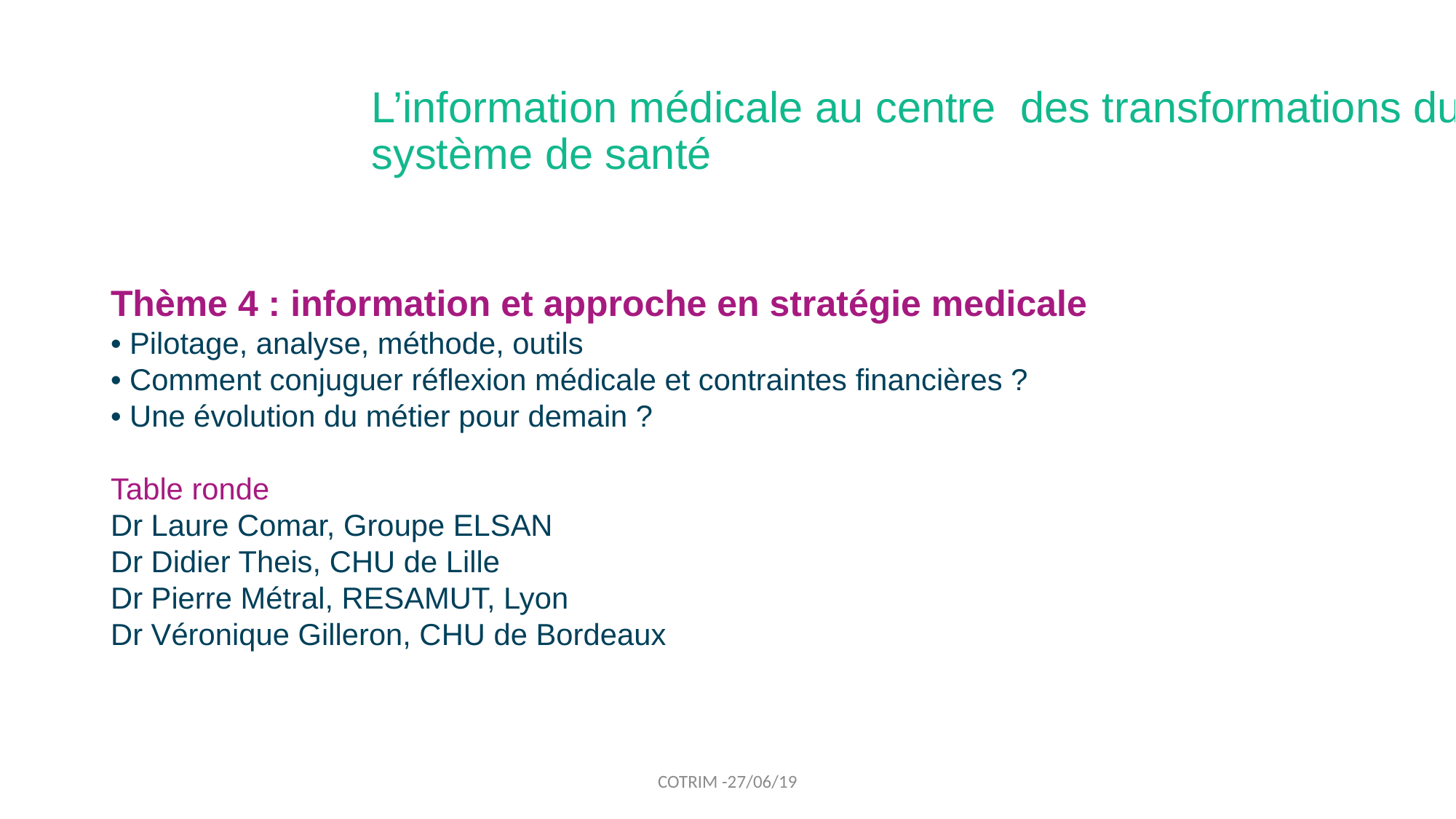

# L’information médicale au centre  des transformations du système de santé
Thème 4 : information et approche en stratégie medicale
• Pilotage, analyse, méthode, outils
• Comment conjuguer réflexion médicale et contraintes financières ?
• Une évolution du métier pour demain ?

Table ronde
Dr Laure Comar, Groupe ELSAN
Dr Didier Theis, CHU de Lille
Dr Pierre Métral, RESAMUT, Lyon
Dr Véronique Gilleron, CHU de Bordeaux

COTRIM -27/06/19